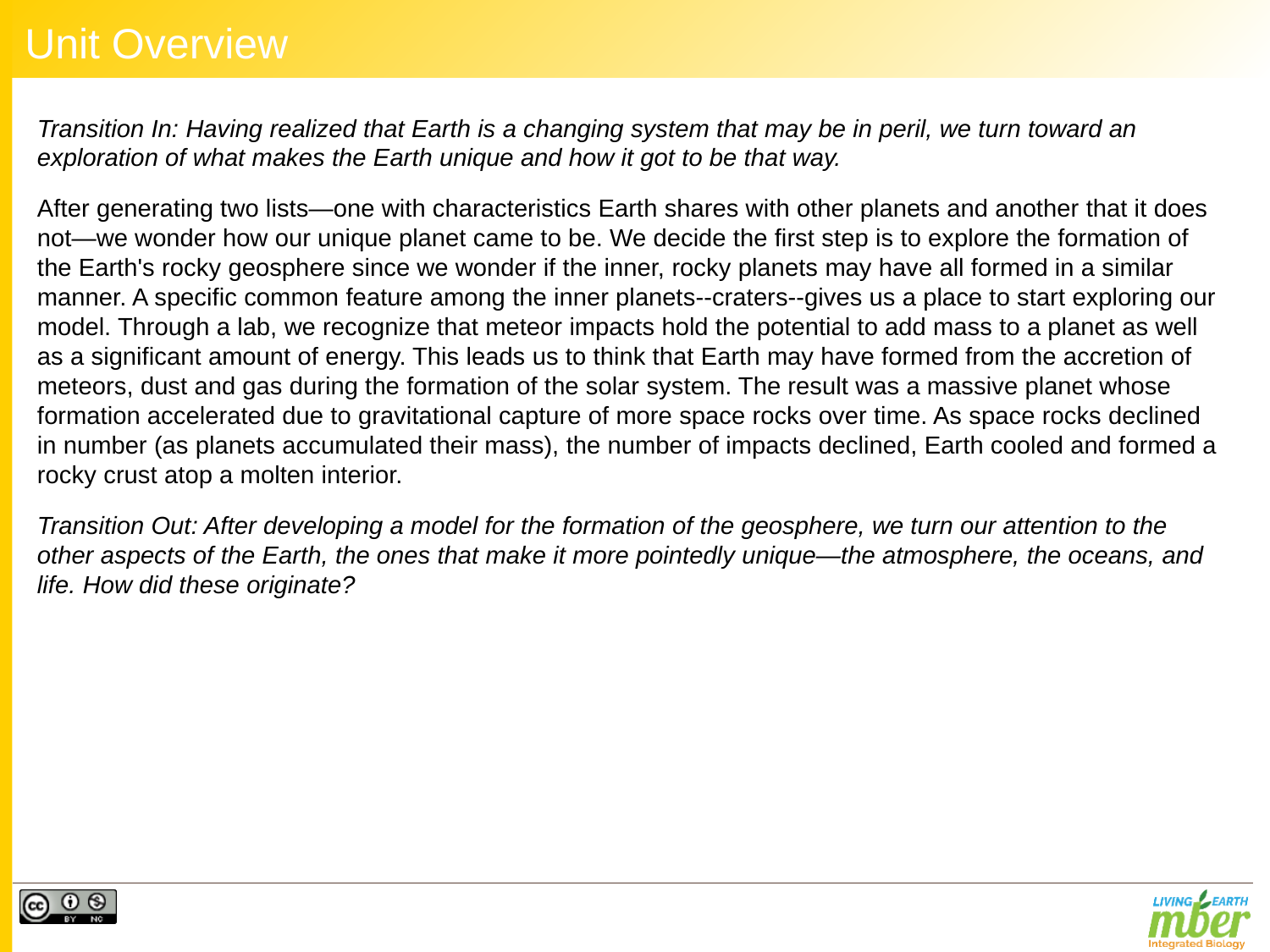

# Unit Overview
Transition In: Having realized that Earth is a changing system that may be in peril, we turn toward an exploration of what makes the Earth unique and how it got to be that way.
After generating two lists—one with characteristics Earth shares with other planets and another that it does not—we wonder how our unique planet came to be. We decide the first step is to explore the formation of the Earth's rocky geosphere since we wonder if the inner, rocky planets may have all formed in a similar manner. A specific common feature among the inner planets--craters--gives us a place to start exploring our model. Through a lab, we recognize that meteor impacts hold the potential to add mass to a planet as well as a significant amount of energy. This leads us to think that Earth may have formed from the accretion of meteors, dust and gas during the formation of the solar system. The result was a massive planet whose formation accelerated due to gravitational capture of more space rocks over time. As space rocks declined in number (as planets accumulated their mass), the number of impacts declined, Earth cooled and formed a rocky crust atop a molten interior.
Transition Out: After developing a model for the formation of the geosphere, we turn our attention to the other aspects of the Earth, the ones that make it more pointedly unique—the atmosphere, the oceans, and life. How did these originate?